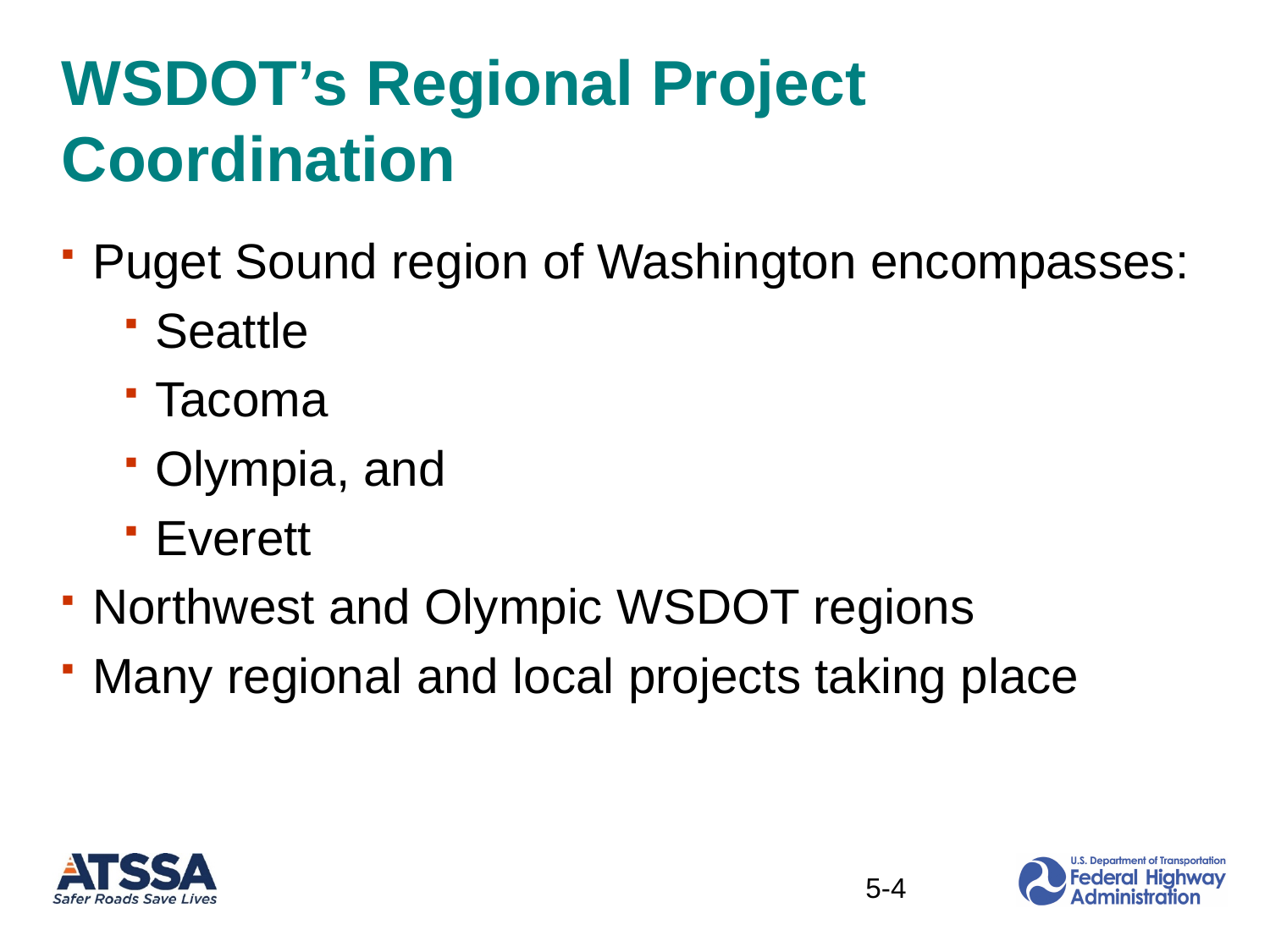

# WSDOT’s Regional Project Coordination
Puget Sound region of Washington encompasses:
Seattle
Tacoma
Olympia, and
Everett
Northwest and Olympic WSDOT regions
Many regional and local projects taking place